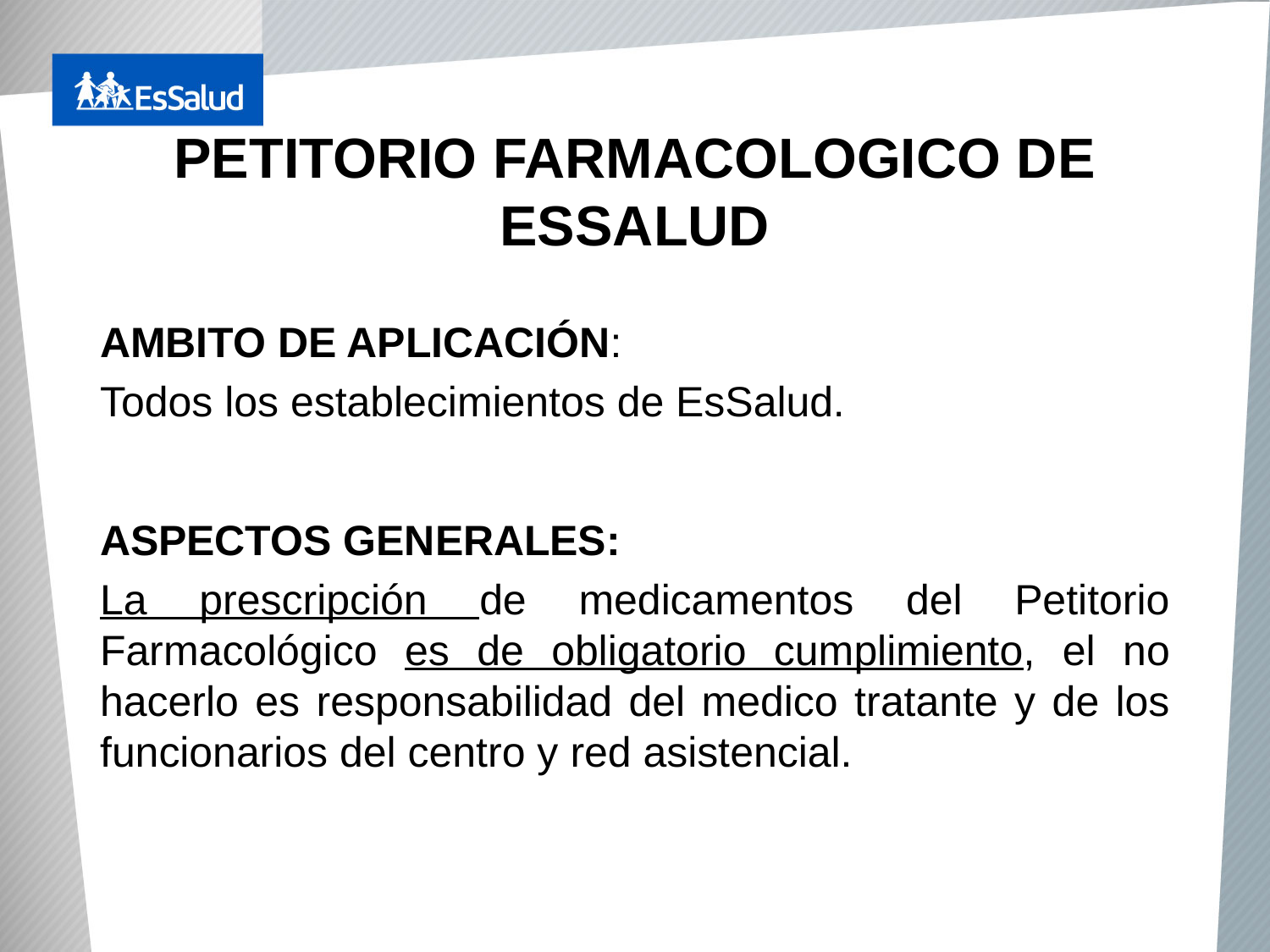

# PETITORIO FARMACOLOGICO DE ESSALUD

AMBITO DE APLICACIÓN:
Todos los establecimientos de EsSalud.
ASPECTOS GENERALES:
La prescripción de medicamentos del Petitorio Farmacológico es de obligatorio cumplimiento, el no hacerlo es responsabilidad del medico tratante y de los funcionarios del centro y red asistencial.